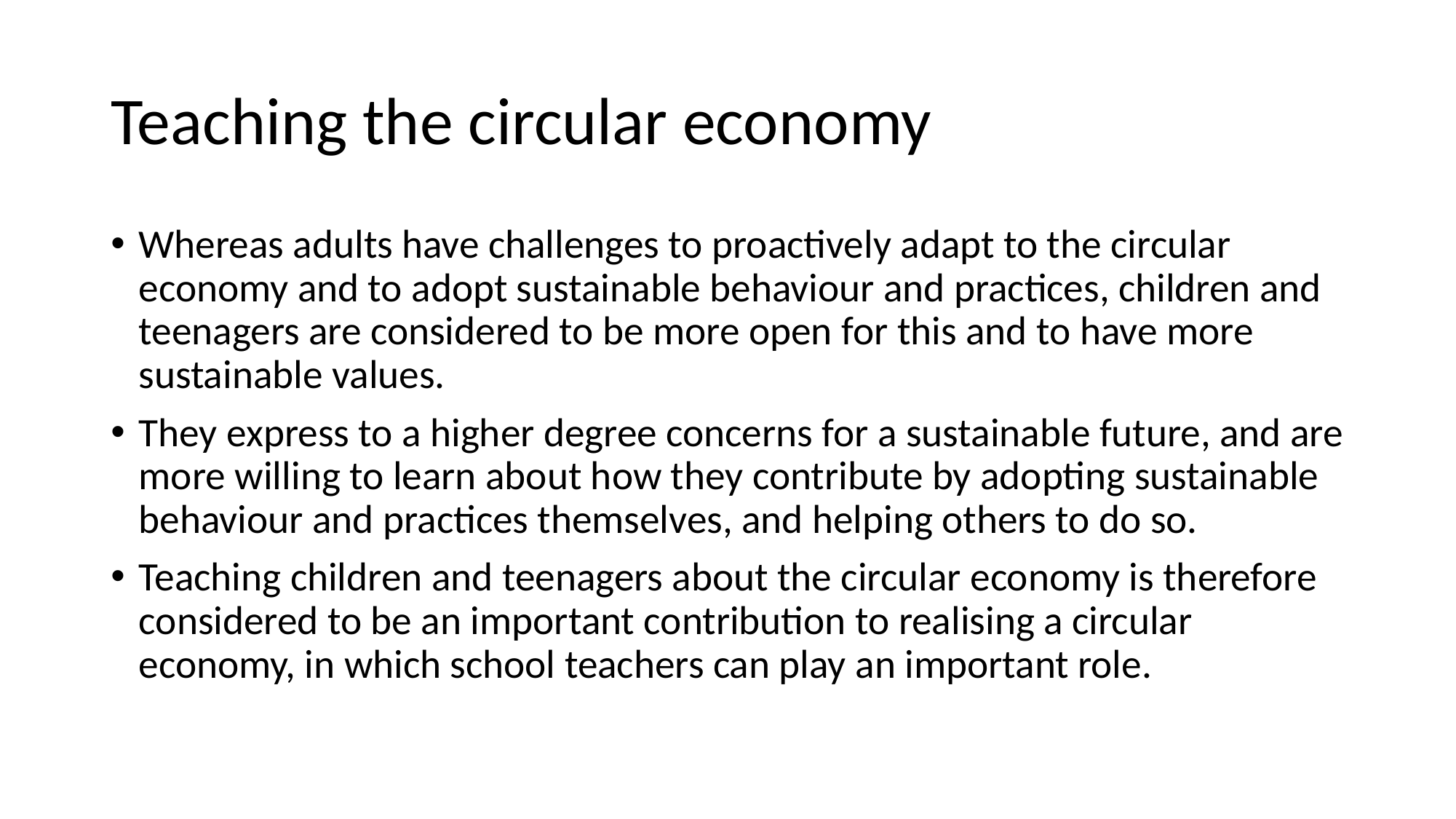

# Teaching the circular economy
Whereas adults have challenges to proactively adapt to the circular economy and to adopt sustainable behaviour and practices, children and teenagers are considered to be more open for this and to have more sustainable values.
They express to a higher degree concerns for a sustainable future, and are more willing to learn about how they contribute by adopting sustainable behaviour and practices themselves, and helping others to do so.
Teaching children and teenagers about the circular economy is therefore considered to be an important contribution to realising a circular economy, in which school teachers can play an important role.